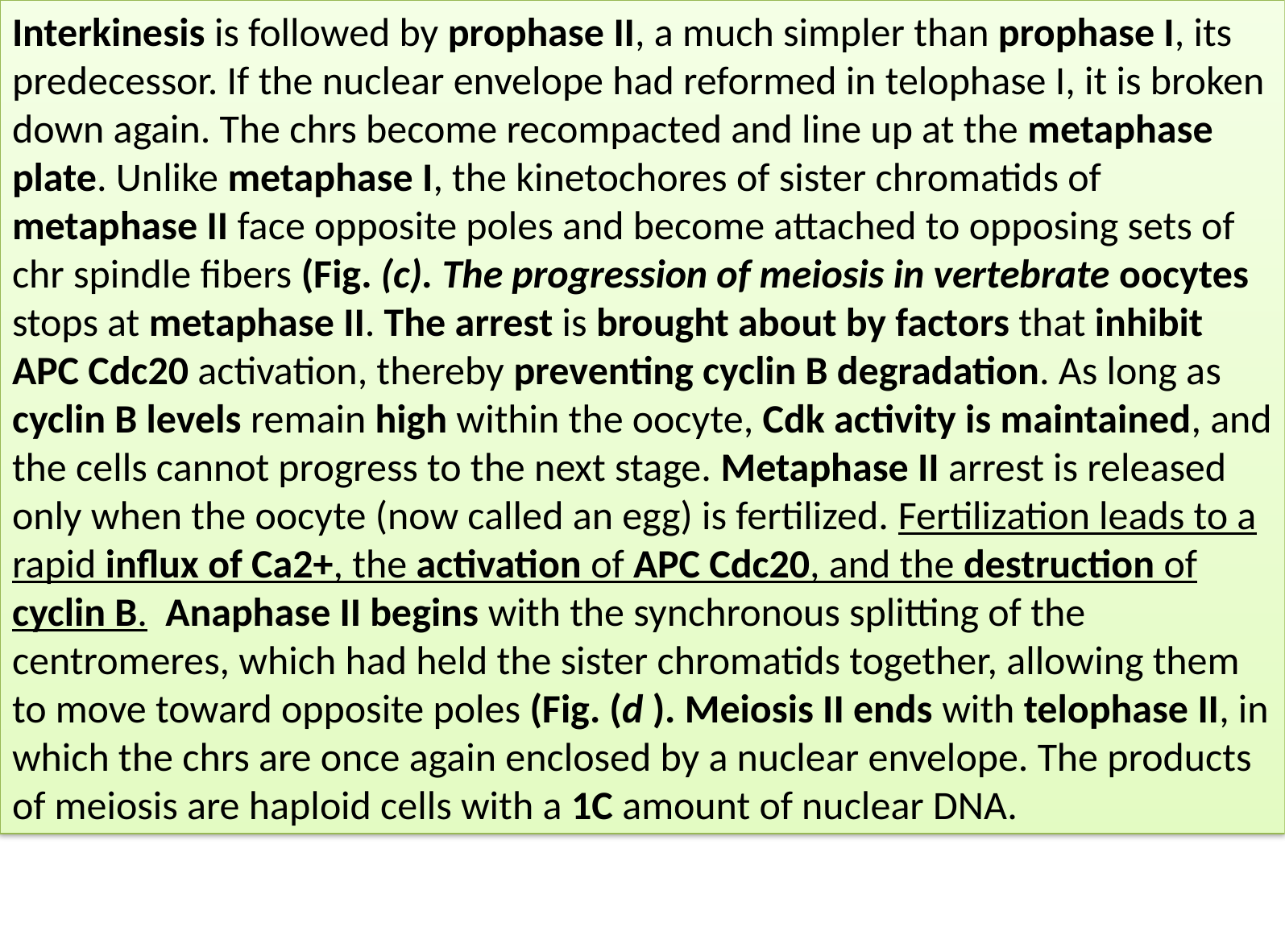

Interkinesis is followed by prophase II, a much simpler than prophase I, its predecessor. If the nuclear envelope had reformed in telophase I, it is broken down again. The chrs become recompacted and line up at the metaphase plate. Unlike metaphase I, the kinetochores of sister chromatids of metaphase II face opposite poles and become attached to opposing sets of chr spindle fibers (Fig. (c). The progression of meiosis in vertebrate oocytes stops at metaphase II. The arrest is brought about by factors that inhibit APC Cdc20 activation, thereby preventing cyclin B degradation. As long as cyclin B levels remain high within the oocyte, Cdk activity is maintained, and the cells cannot progress to the next stage. Metaphase II arrest is released only when the oocyte (now called an egg) is fertilized. Fertilization leads to a rapid influx of Ca2+, the activation of APC Cdc20, and the destruction of cyclin B.  Anaphase II begins with the synchronous splitting of the centromeres, which had held the sister chromatids together, allowing them to move toward opposite poles (Fig. (d ). Meiosis II ends with telophase II, in which the chrs are once again enclosed by a nuclear envelope. The products of meiosis are haploid cells with a 1C amount of nuclear DNA.